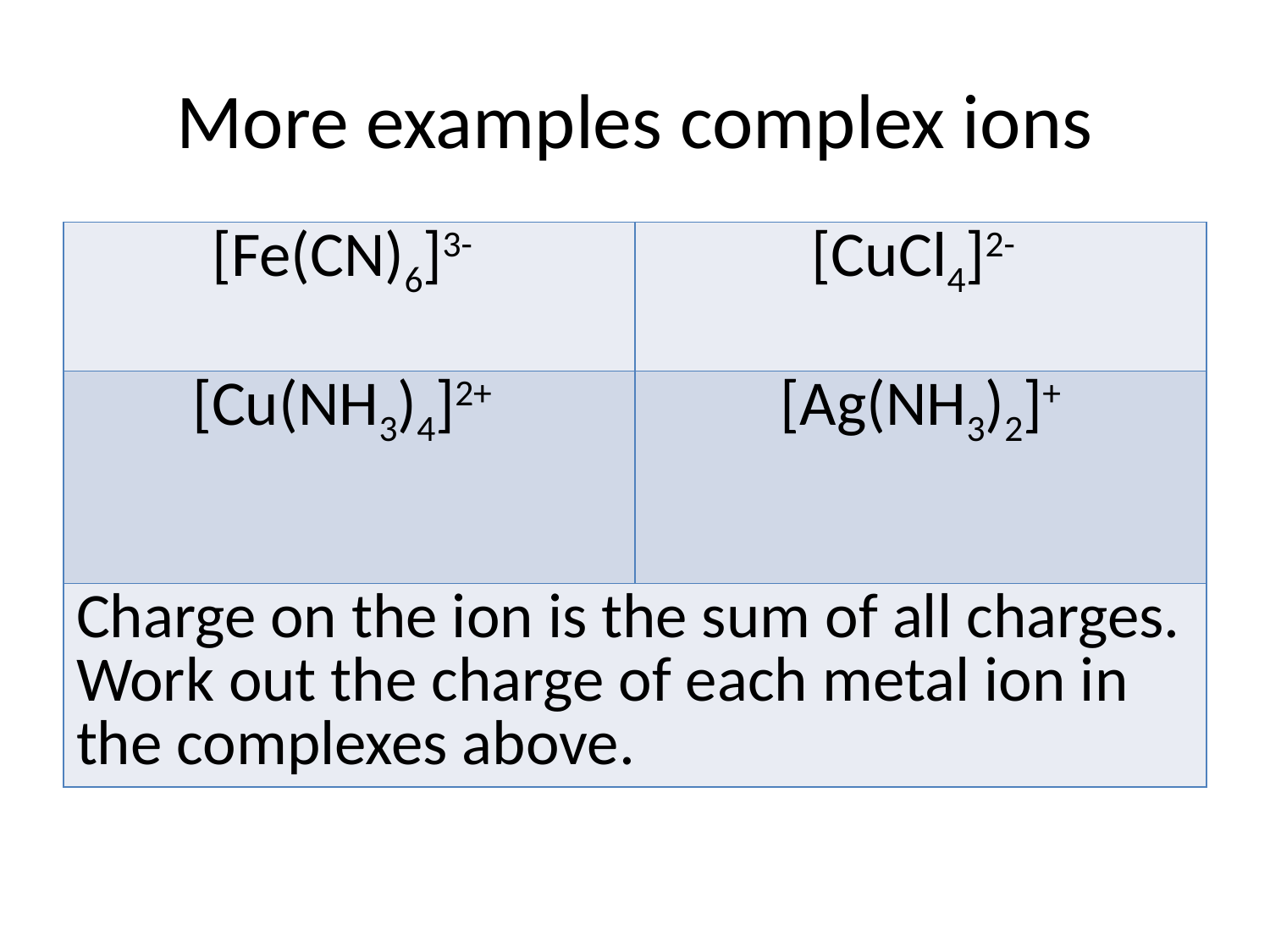

# More examples complex ions
| [Fe(CN)6]3- | [CuCl4]2- |
| --- | --- |
| [Cu(NH3)4]2+ | [Ag(NH3)2]+ |
| Charge on the ion is the sum of all charges. Work out the charge of each metal ion in the complexes above. |  |